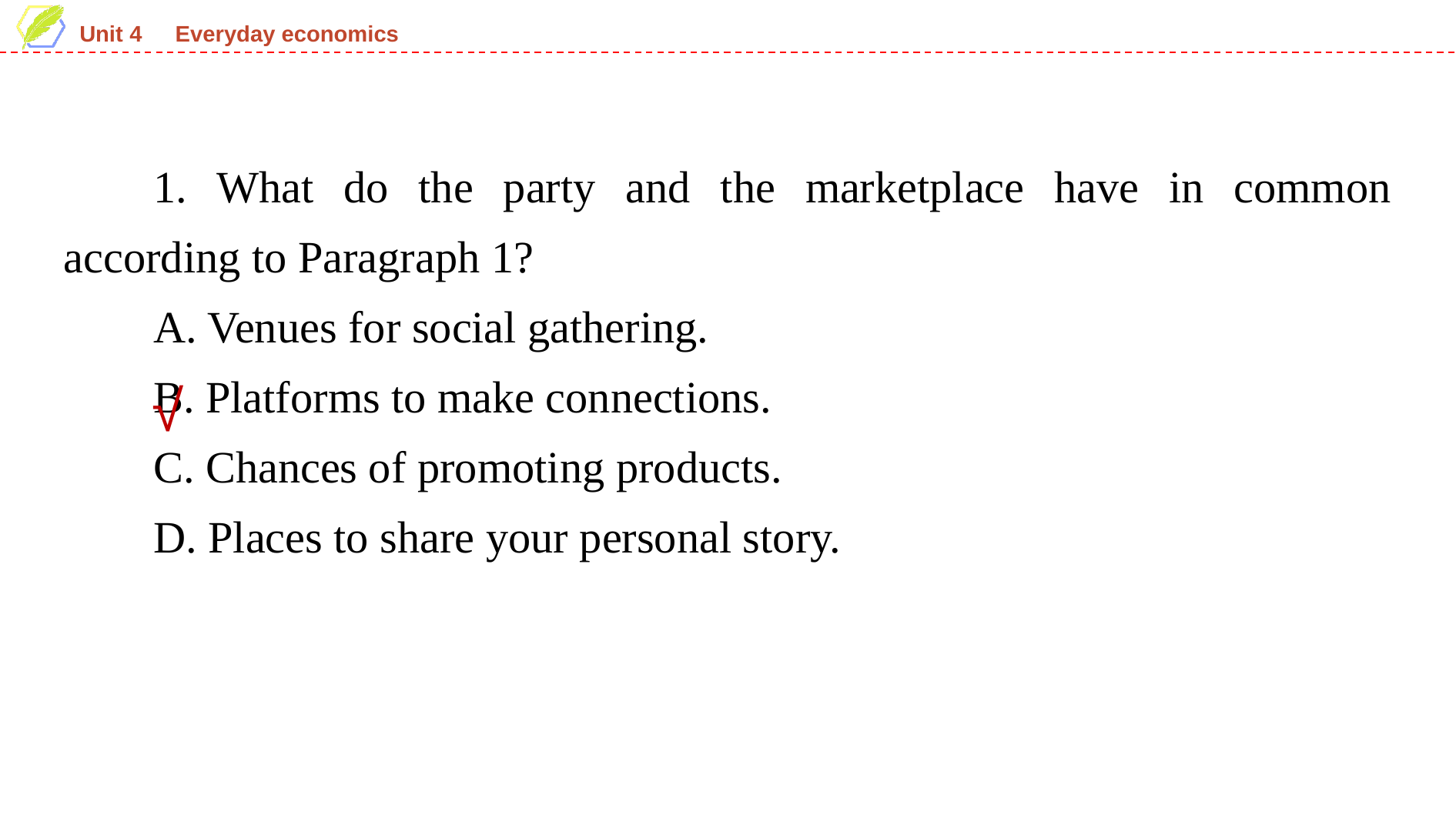

1. What do the party and the marketplace have in common according to Paragraph 1?
A. Venues for social gathering.
B. Platforms to make connections.
C. Chances of promoting products.
D. Places to share your personal story.
√